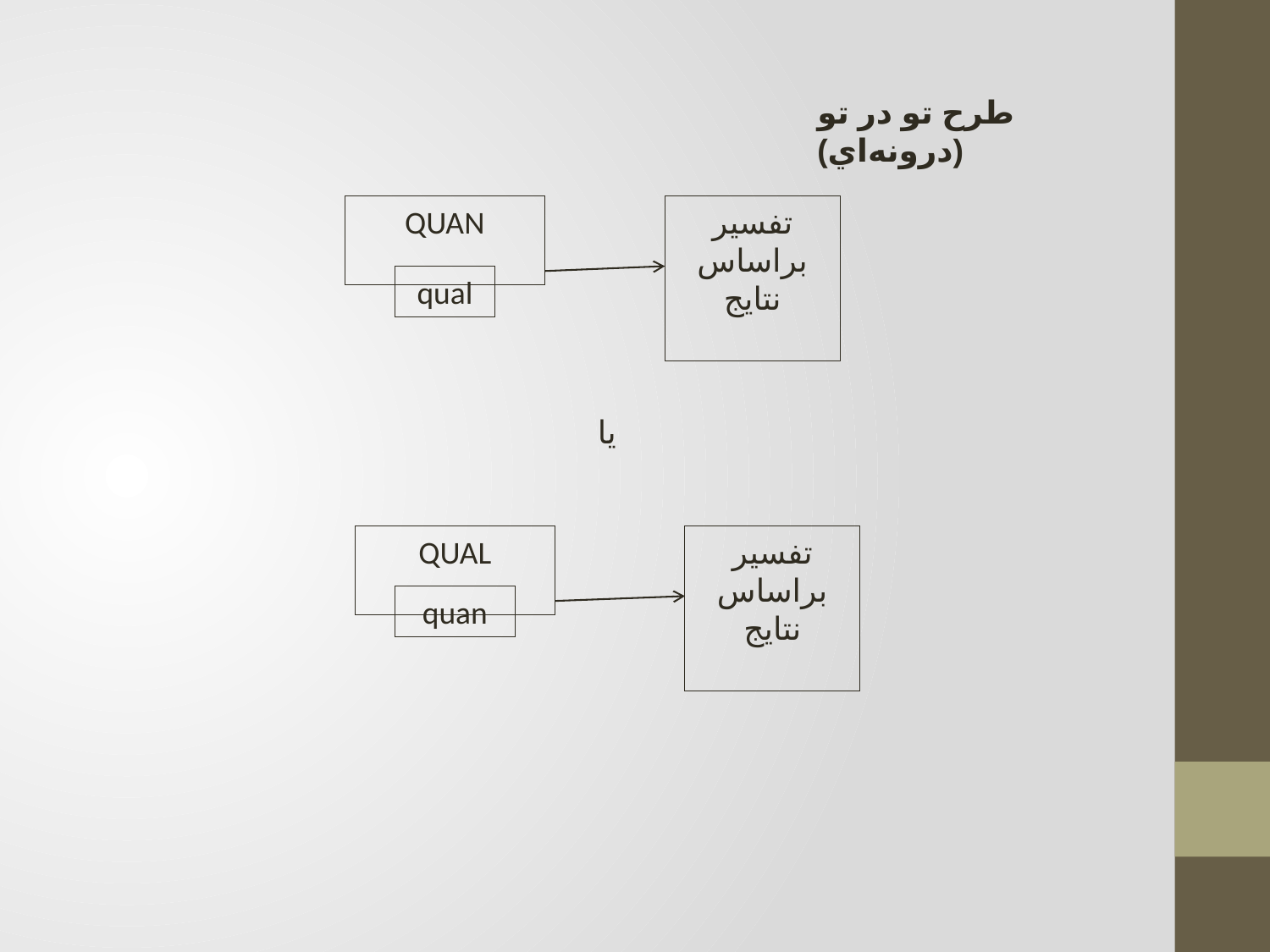

طرح تو در تو (درونه‌اي)
QUAN

تفسير براساس نتايج

qual
یا
QUAL

تفسير براساس نتايج

quan